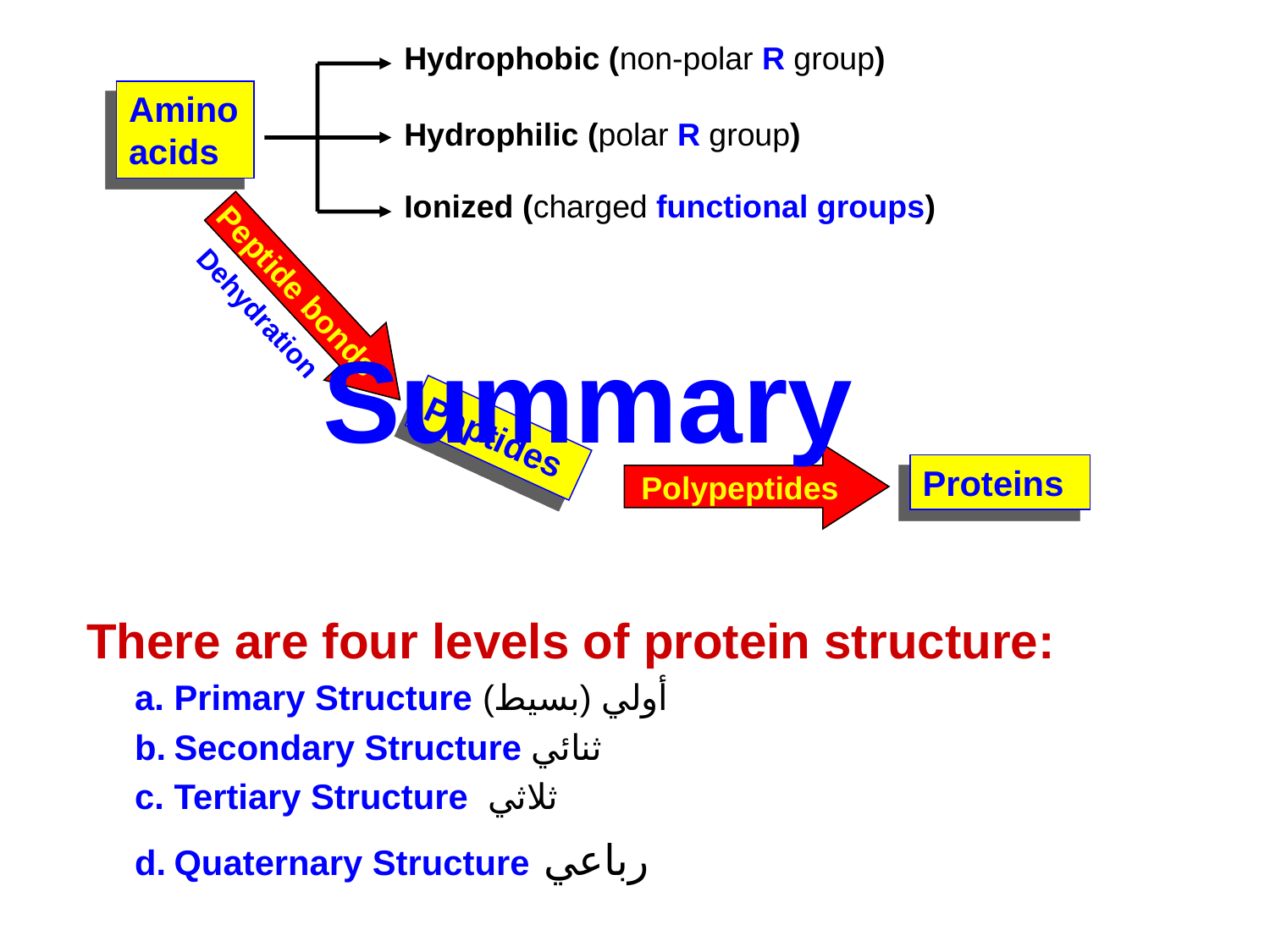

Hydrophobic (non-polar R group)

Amino acids
Hydrophilic (polar R group)
Ionized (charged functional groups)
Peptide bonds
Dehydration
Peptides
Summary
Polypeptides
Proteins
There are four levels of protein structure:
Primary Structure أولي (بسيط)
Secondary Structure ثنائي
Tertiary Structure  ثلاثي
Quaternary Structure رباعي